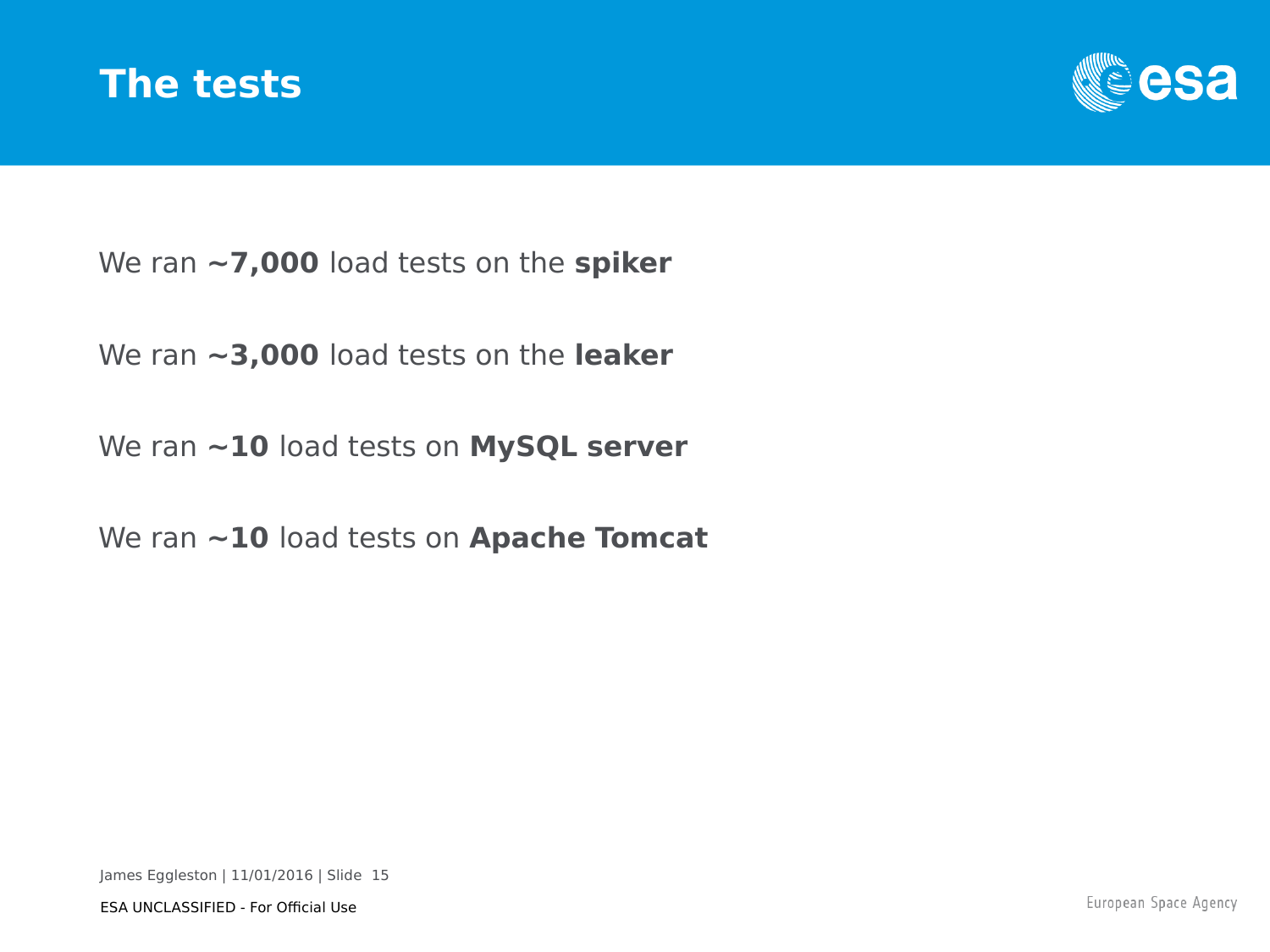

# The tests
We ran ~7,000 load tests on the spiker

We ran ~3,000 load tests on the leaker

We ran ~10 load tests on MySQL server

We ran ~10 load tests on Apache Tomcat